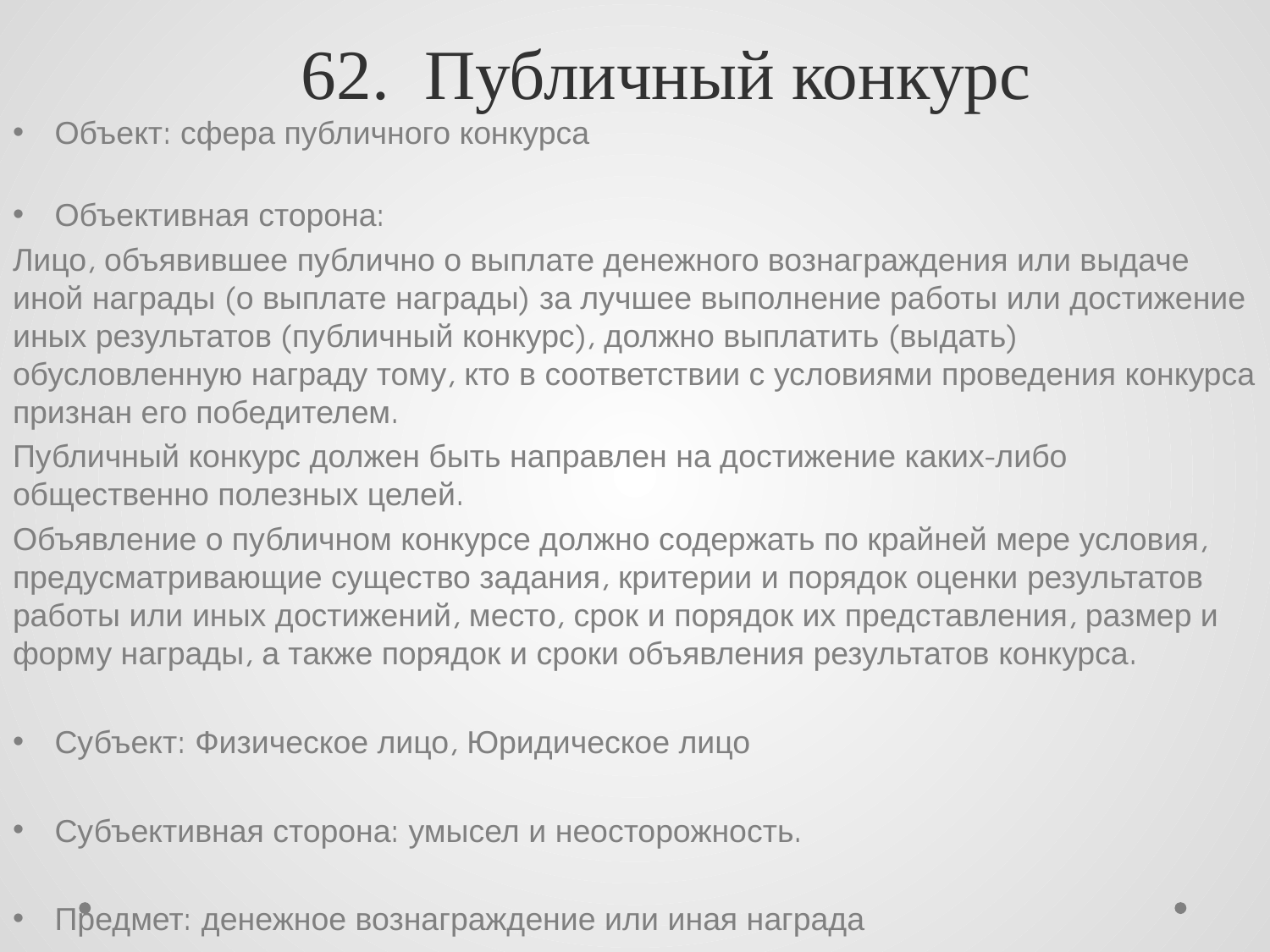

# 62.  Публичный конкурс
Объект: сфера публичного конкурса
Объективная сторона:
Лицо, объявившее публично о выплате денежного вознаграждения или выдаче иной награды (о выплате награды) за лучшее выполнение работы или достижение иных результатов (публичный конкурс), должно выплатить (выдать) обусловленную награду тому, кто в соответствии с условиями проведения конкурса признан его победителем.
Публичный конкурс должен быть направлен на достижение каких-либо общественно полезных целей.
Объявление о публичном конкурсе должно содержать по крайней мере условия, предусматривающие существо задания, критерии и порядок оценки результатов работы или иных достижений, место, срок и порядок их представления, размер и форму награды, а также порядок и сроки объявления результатов конкурса.

Субъект: Физическое лицо, Юридическое лицо

Субъективная сторона: умысел и неосторожность.

Предмет: денежное вознаграждение или иная награда